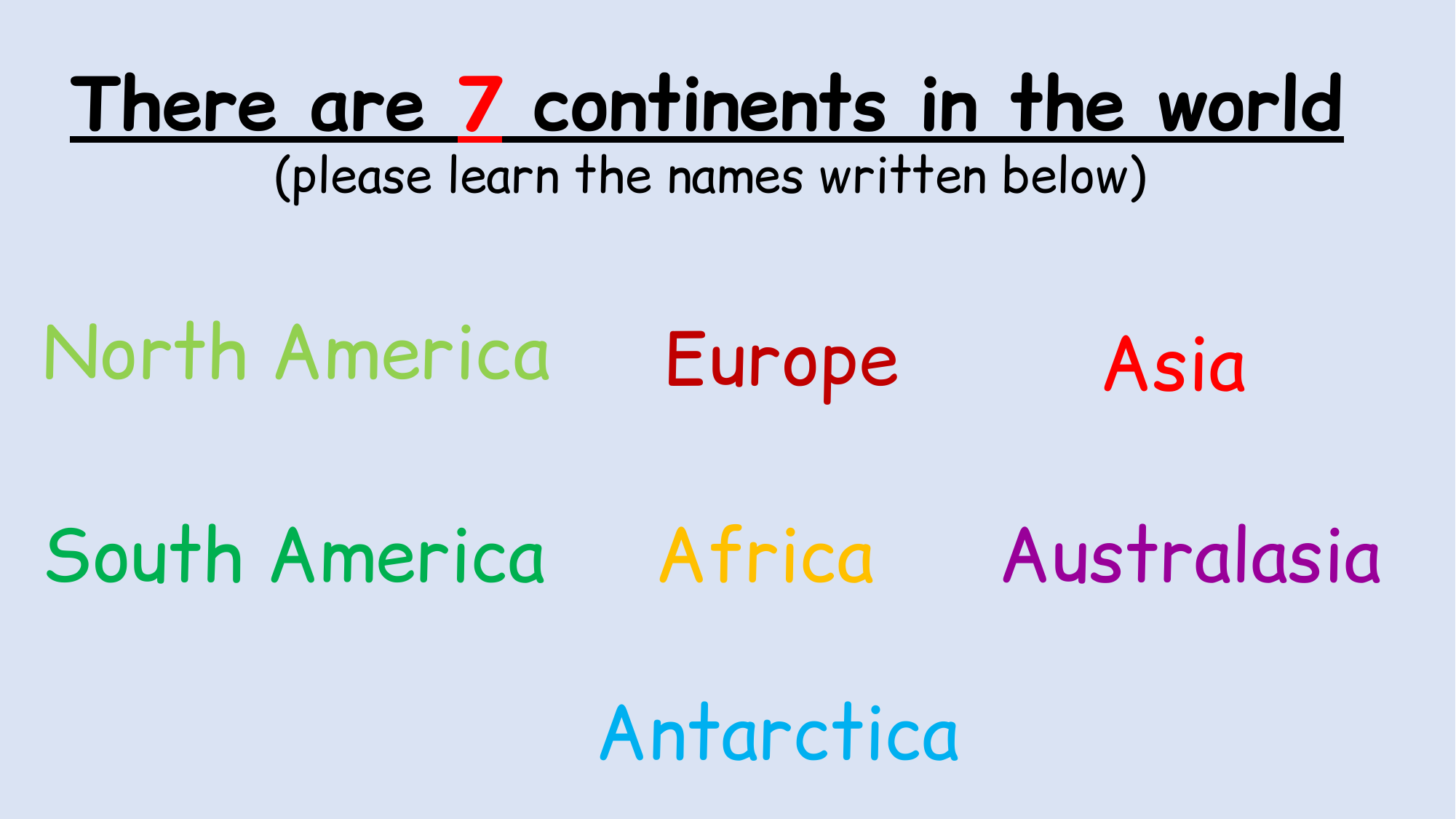

There are 7 continents in the world
              (please learn the names written below)
#
North America
Europe
Asia
Africa
Australasia
South America
Antarctica